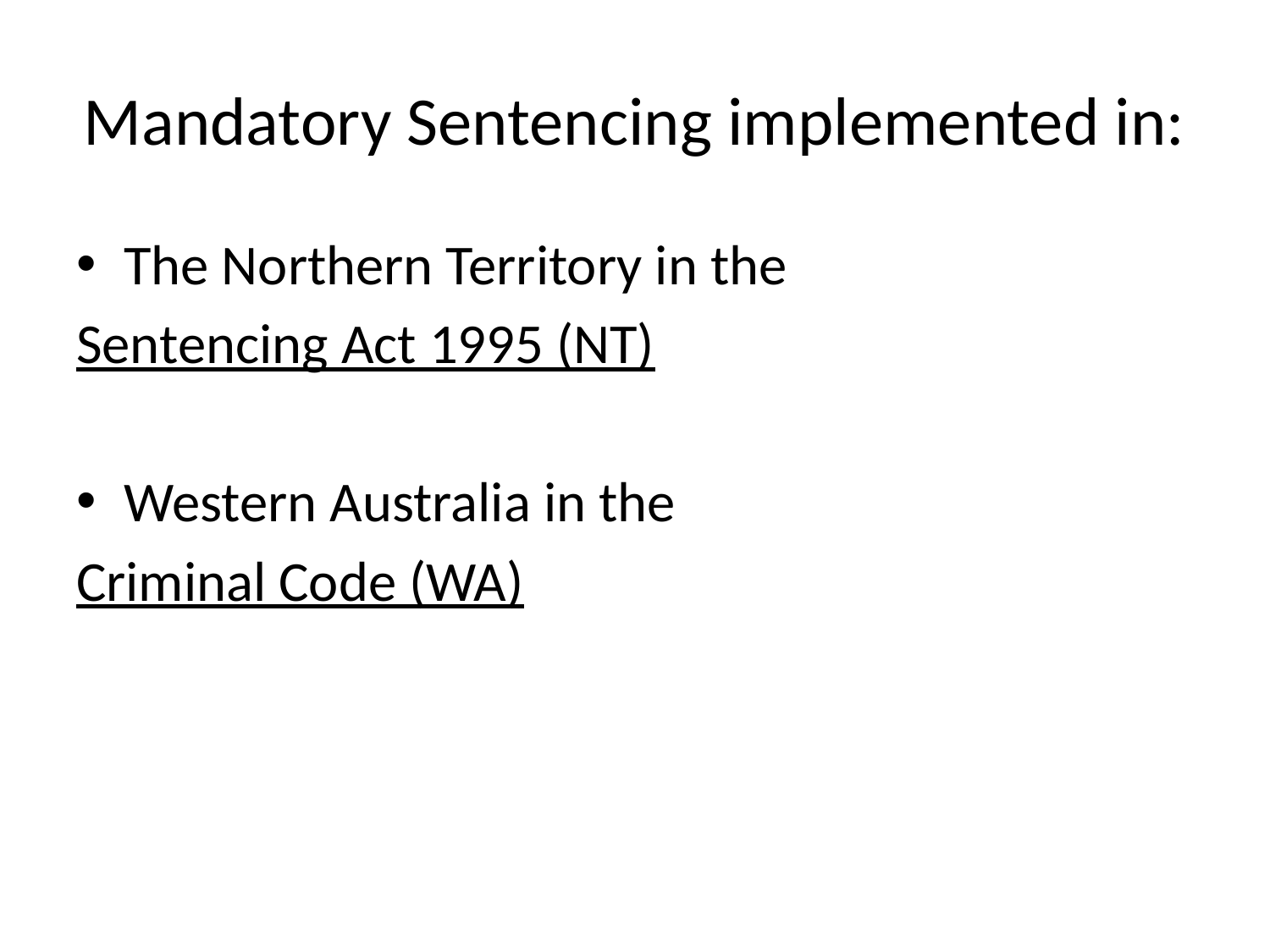

# Mandatory Sentencing implemented in:
The Northern Territory in the
Sentencing Act 1995 (NT)

Western Australia in the
Criminal Code (WA)